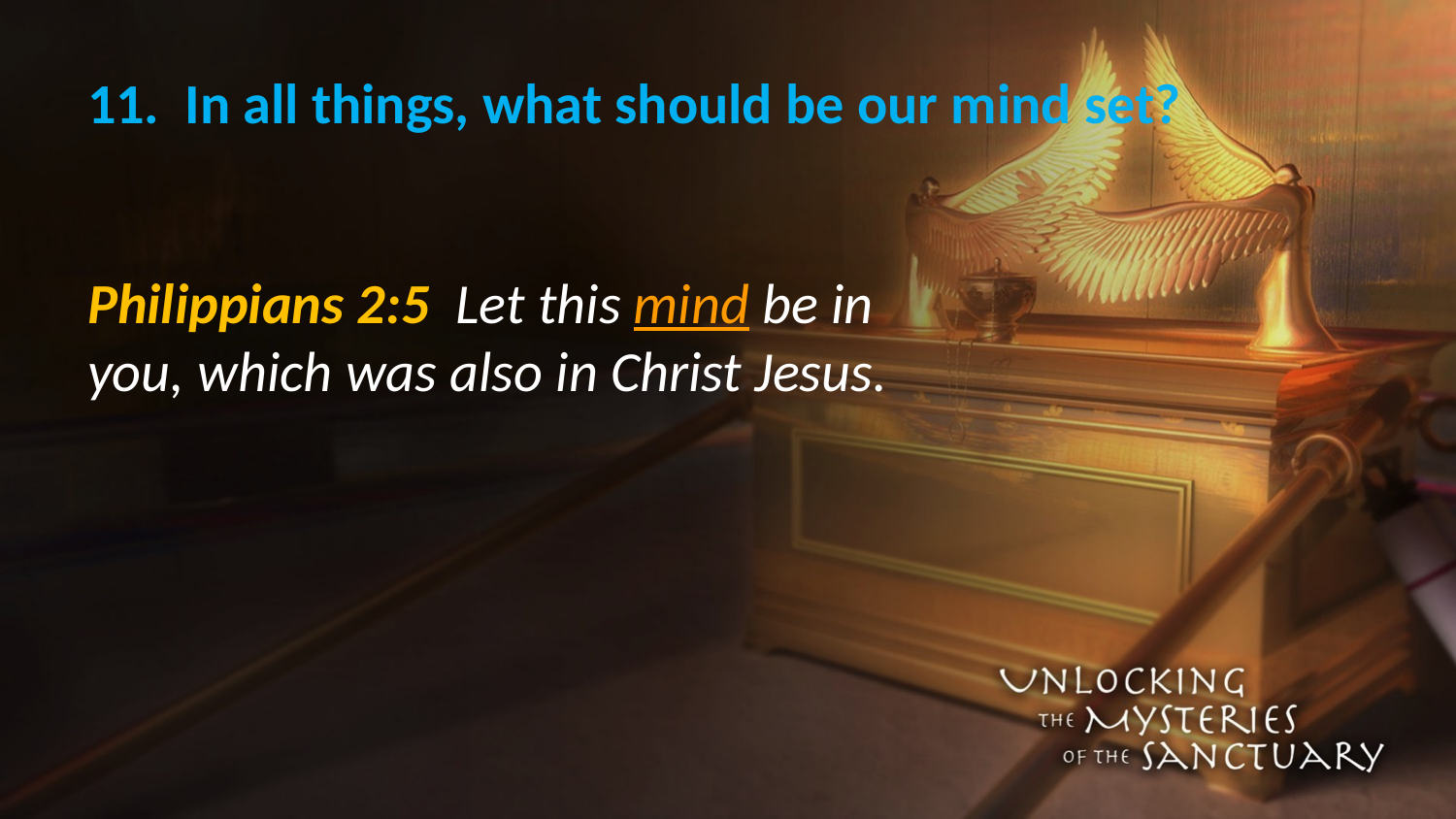

# 11.  In all things, what should be our mind set?

Philippians 2:5  Let this mind be in you, which was also in Christ Jesus.